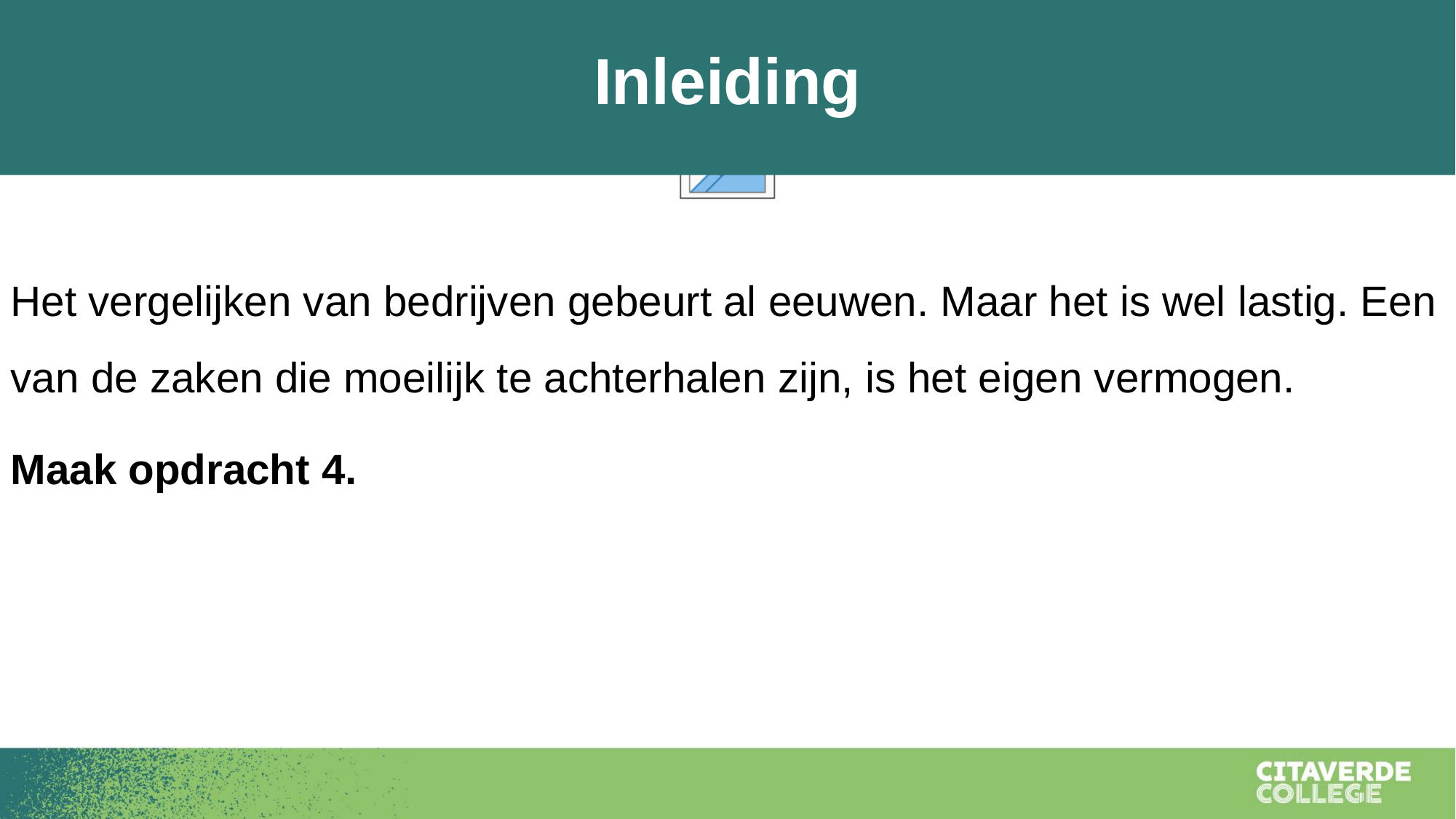

Inleiding

Het vergelijken van bedrijven gebeurt al eeuwen. Maar het is wel lastig. Een van de zaken die moeilijk te achterhalen zijn, is het eigen vermogen.
Maak opdracht 4.